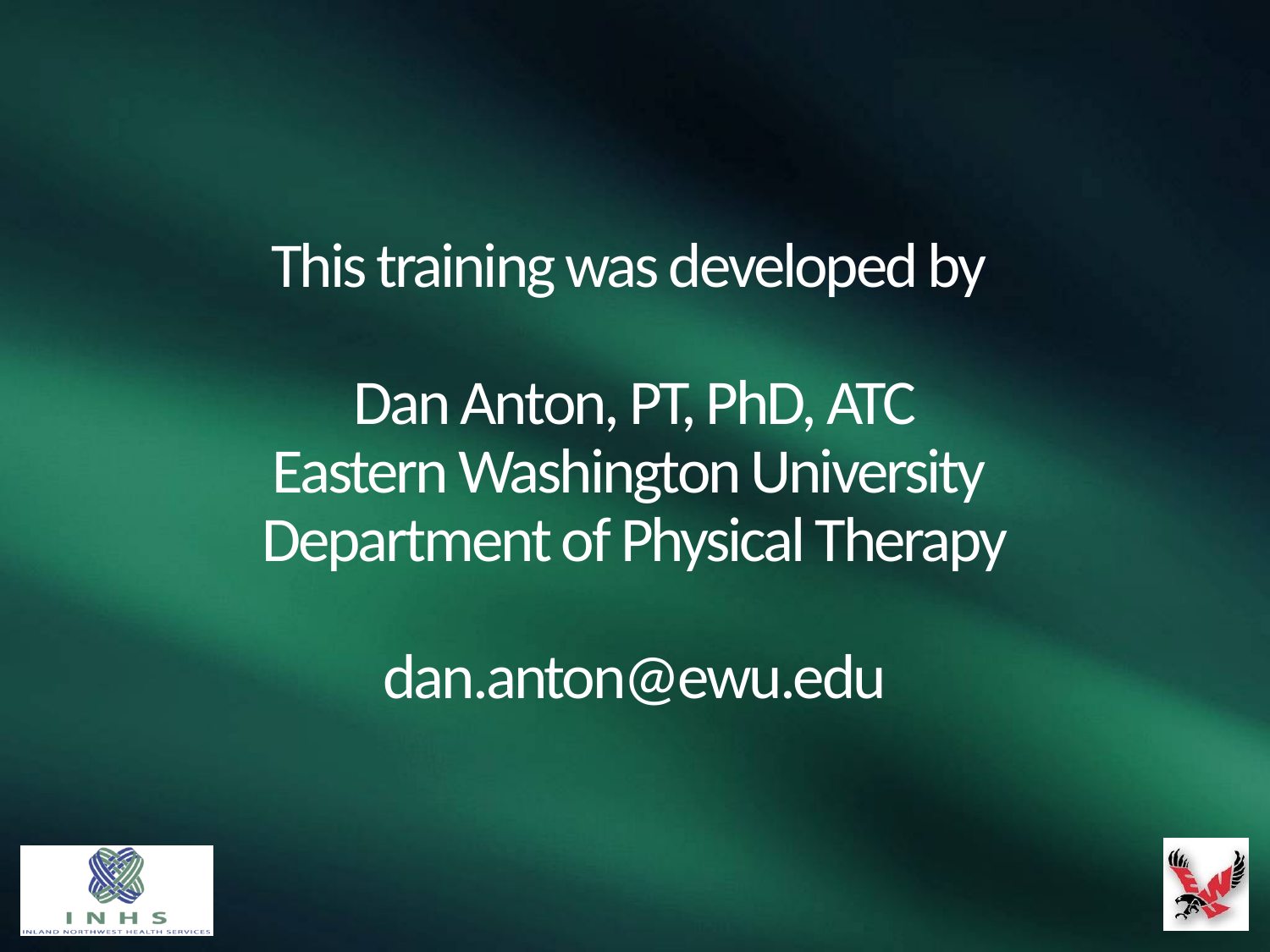

# This training was developed by Dan Anton, PT, PhD, ATC Eastern Washington University Department of Physical Therapy dan.anton@ewu.edu